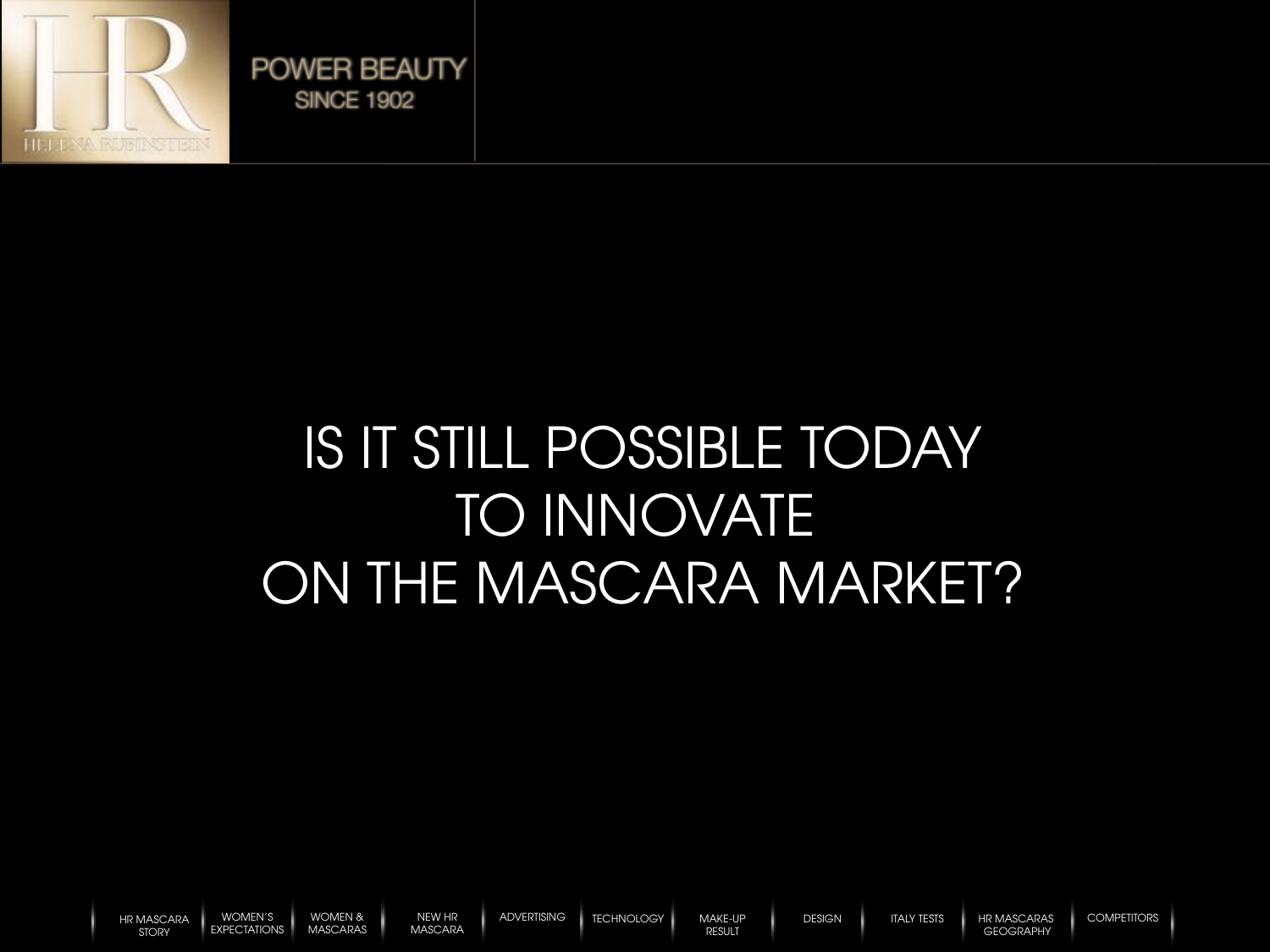

IS IT STILL POSSIBLE TODAY
TO INNOVATE
ON THE MASCARA MARKET?